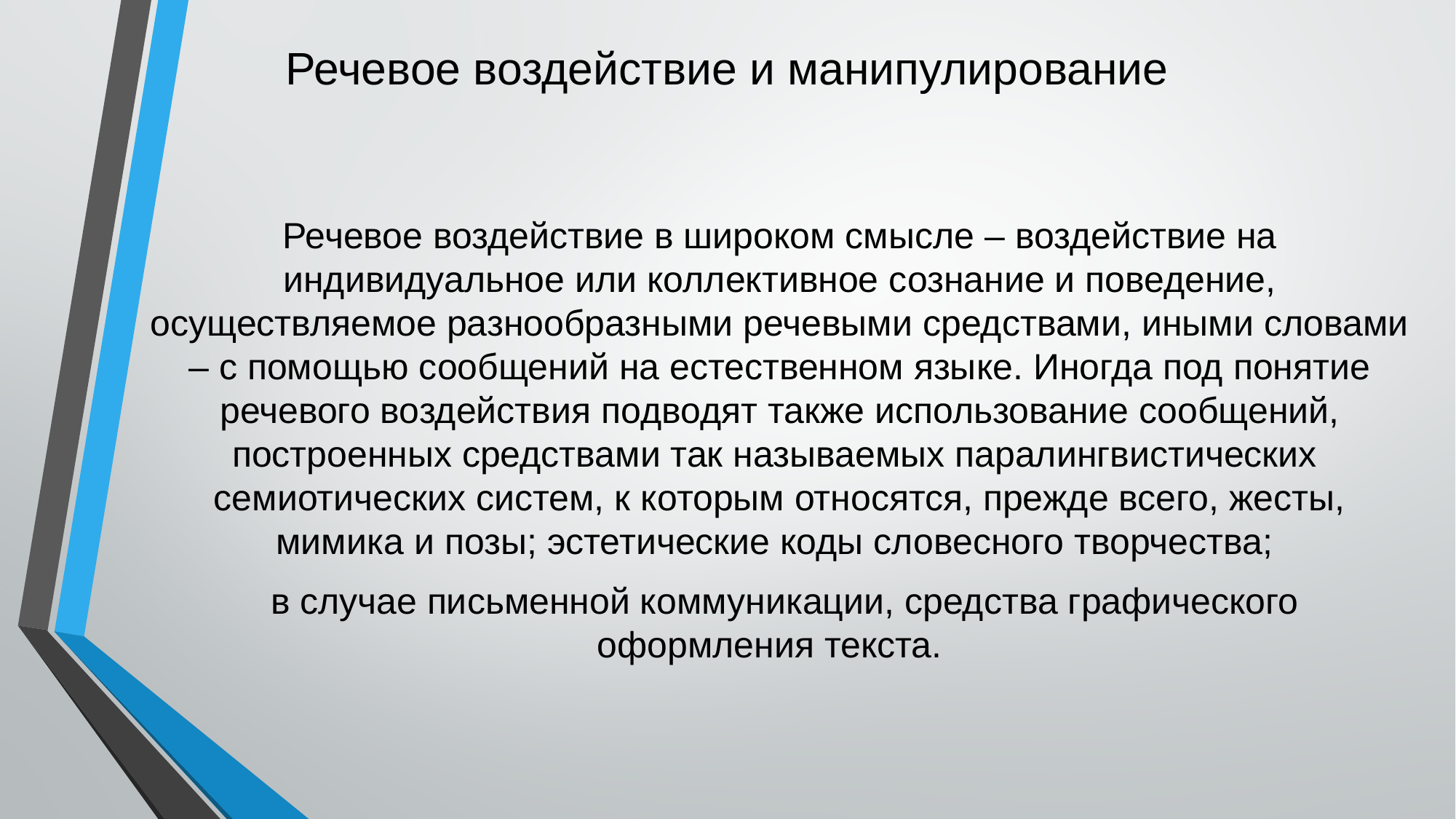

# Речевое воздействие и манипулирование
Речевое воздействие в широком смысле – воздействие на индивидуальное или коллективное сознание и поведение, осуществляемое разнообразными речевыми средствами, иными словами – с помощью сообщений на естественном языке. Иногда под понятие речевого воздействия подводят также использование сообщений, построенных средствами так называемых паралингвистических  семиотических систем, к которым относятся, прежде всего, жесты, мимика и позы; эстетические коды словесного творчества;
 в случае письменной коммуникации, средства графического оформления текста.